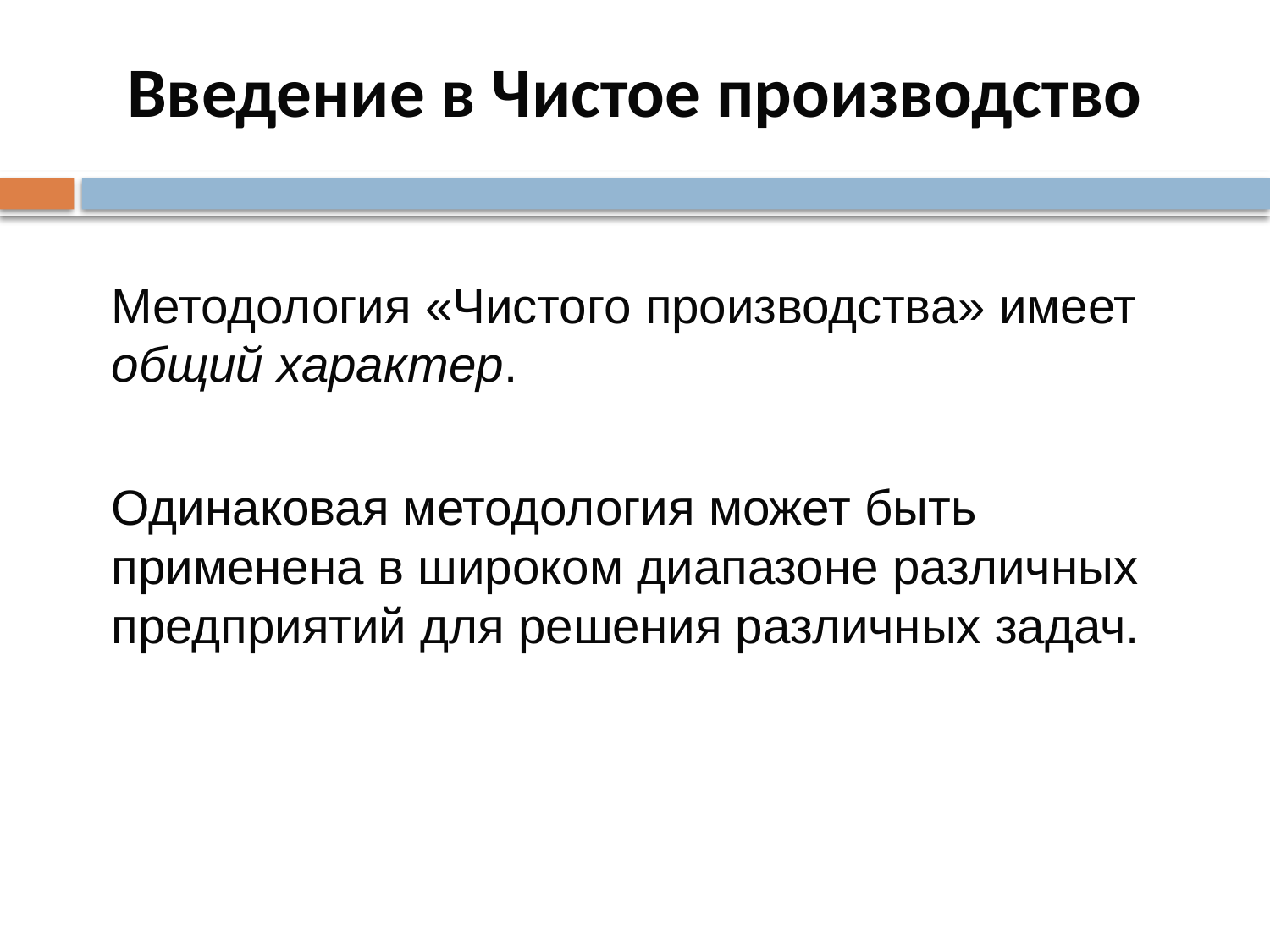

# Введение в Чистое производство
Методология «Чистого производства» имеет общий характер.

Одинаковая методология может быть применена в широком диапазоне различных предприятий для решения различных задач.